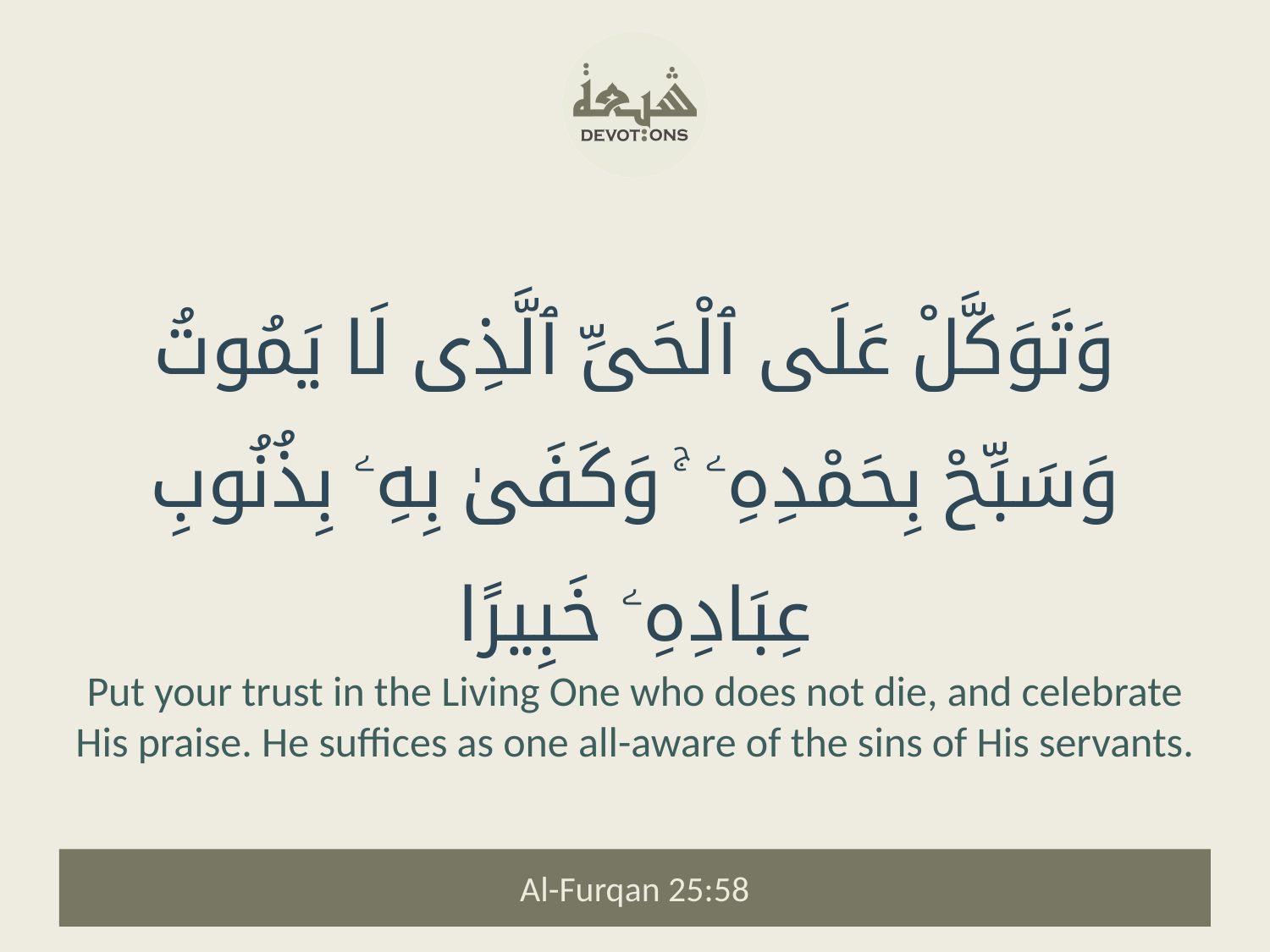

وَتَوَكَّلْ عَلَى ٱلْحَىِّ ٱلَّذِى لَا يَمُوتُ وَسَبِّحْ بِحَمْدِهِۦ ۚ وَكَفَىٰ بِهِۦ بِذُنُوبِ عِبَادِهِۦ خَبِيرًا
Put your trust in the Living One who does not die, and celebrate His praise. He suffices as one all-aware of the sins of His servants.
Al-Furqan 25:58